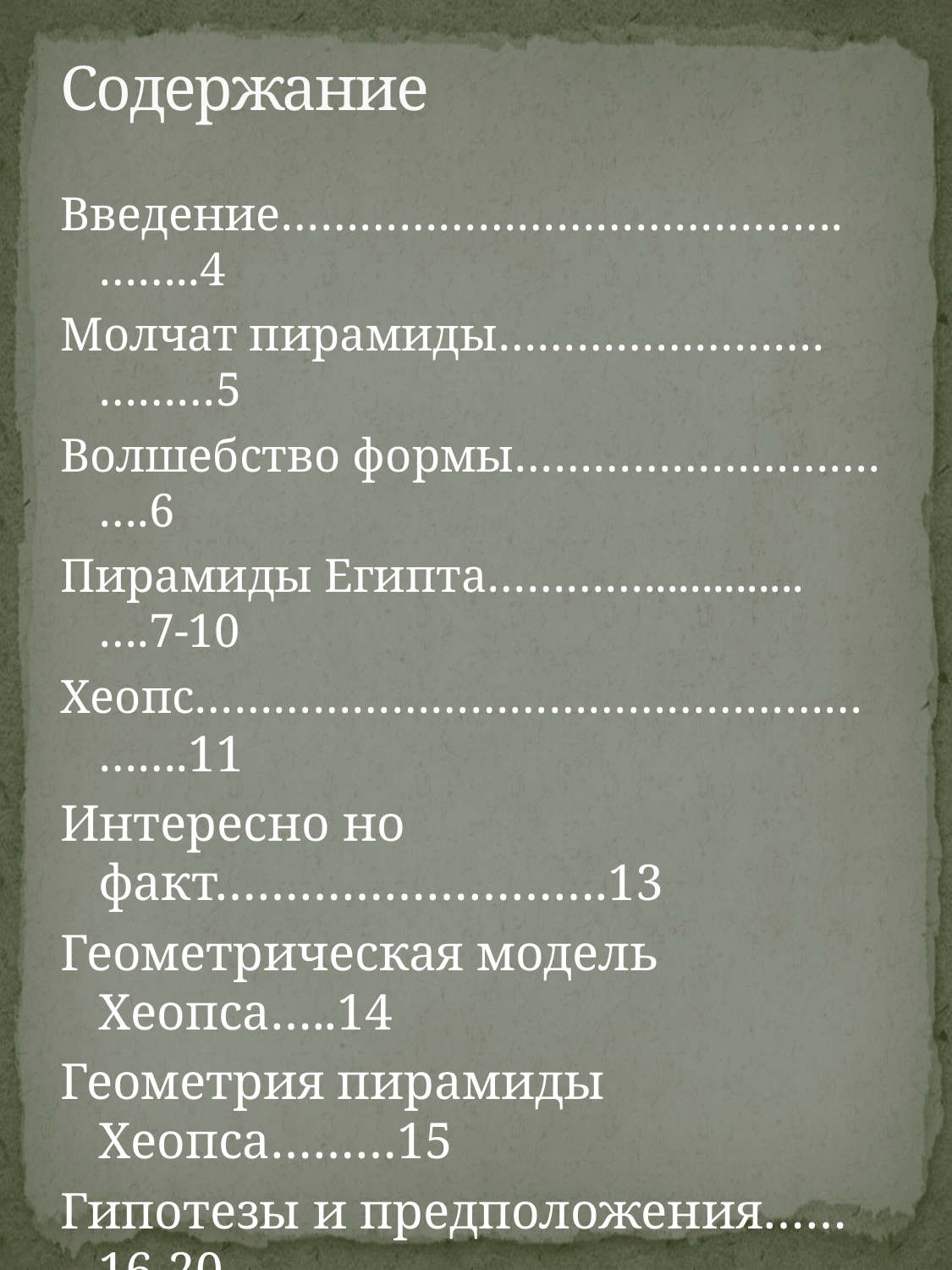

# Содержание
Введение…………………………………….……..4
Молчат пирамиды…………………….………5
Волшебство формы……………………….….6
Пирамиды Египта…………..............….7-10
Хеопс………………………………………………….11
Интересно но факт……………………….13
Геометрическая модель Хеопса…..14
Геометрия пирамиды Хеопса………15
Гипотезы и предположения……16-20
А еще факты…………………………….21-23
Список литературы……………………...26